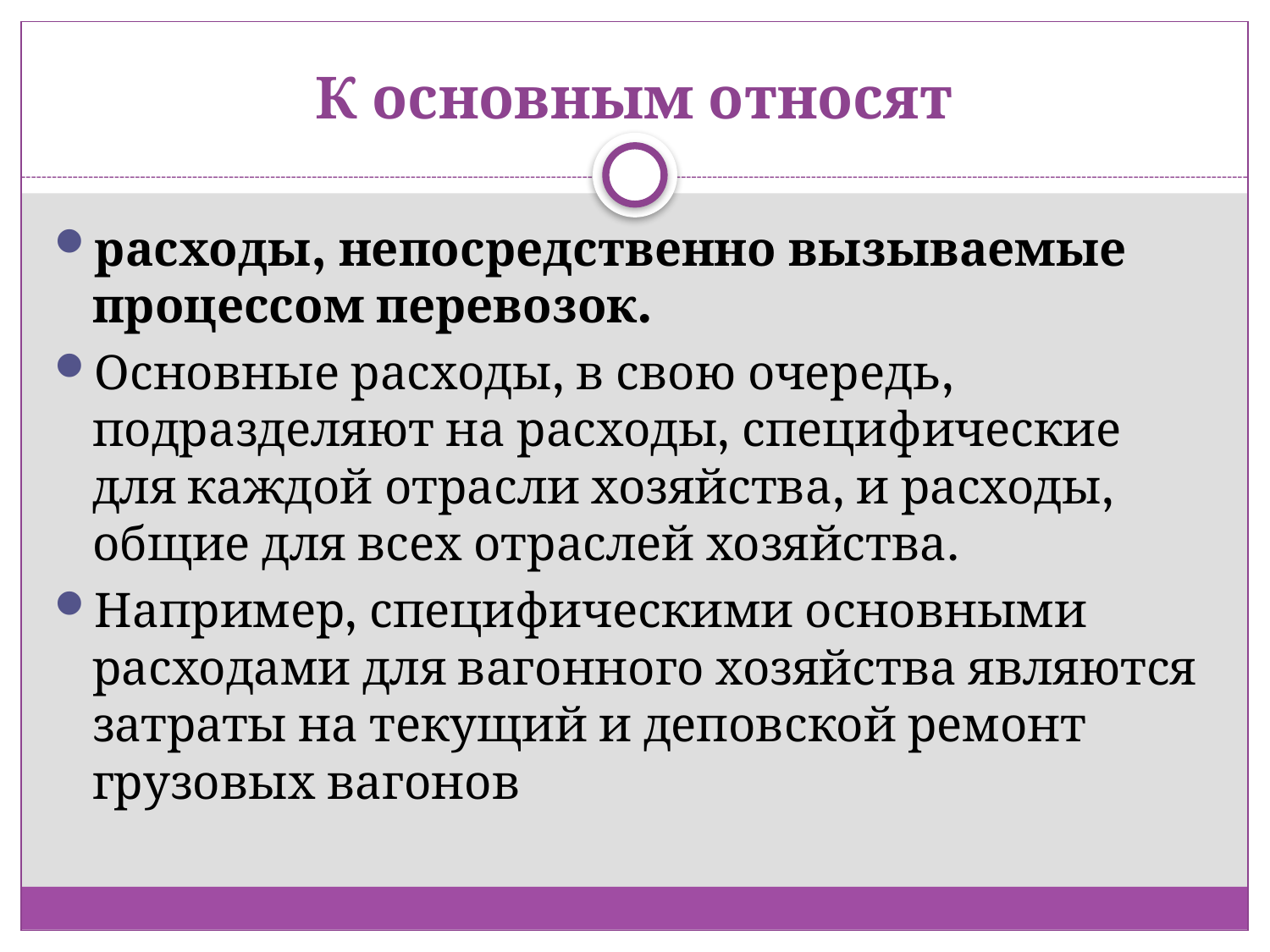

# К основным относят
расходы, непосредственно вызываемые процессом перевозок.
Основные расходы, в свою очередь, подразделяют на расходы, специфические для каждой отрасли хозяйства, и расходы, общие для всех отраслей хозяйства.
Например, специфическими основными расходами для вагонного хозяйства являются затраты на текущий и деповской ремонт грузовых вагонов